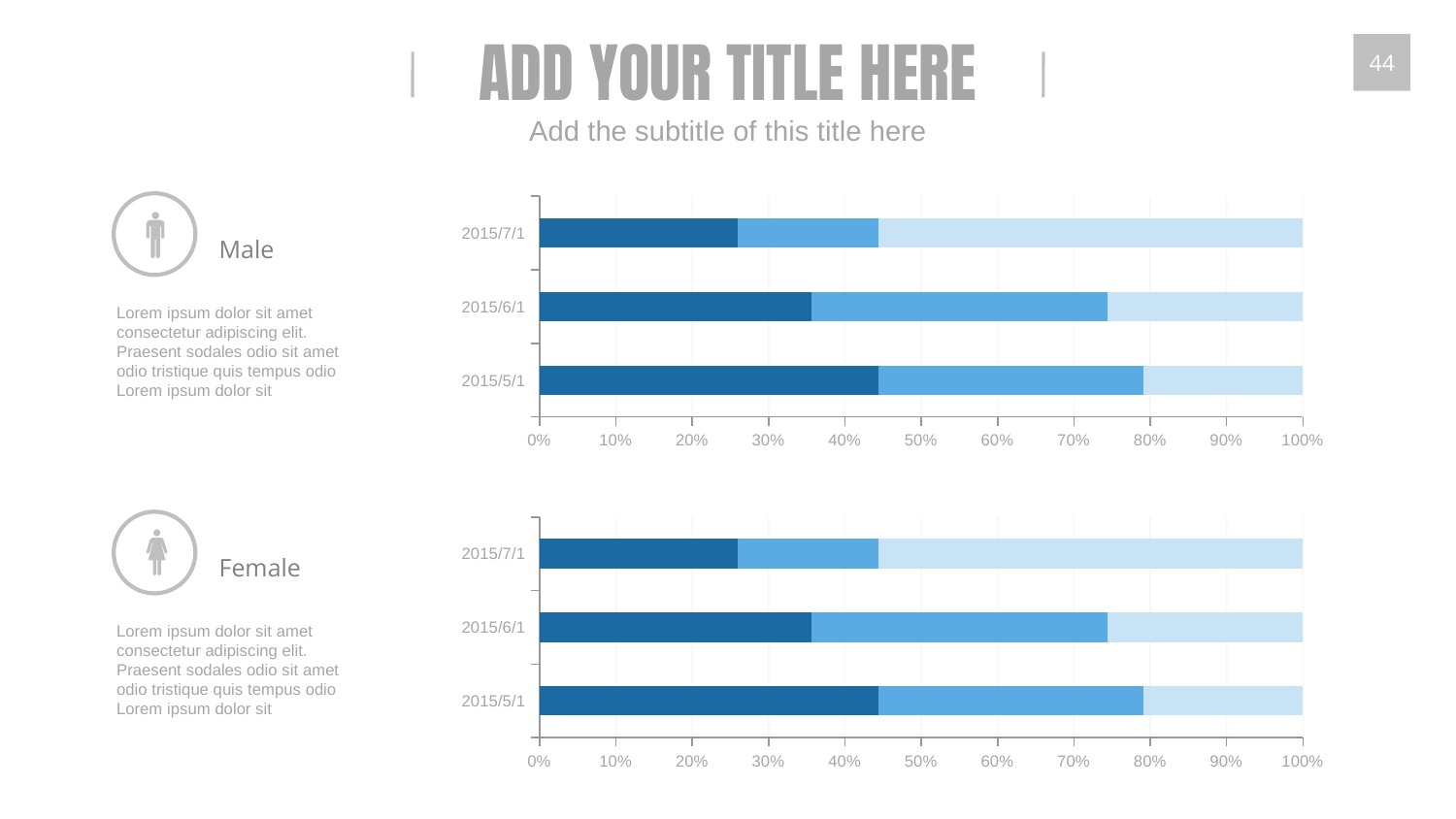

ADD YOUR TITLE HERE
Add the subtitle of this title here
44

### Chart

| Category | Series 1 | Series 12 | Series 13 |
|---|---|---|---|
| 42125 | 32.0 | 25.0 | 15.0 |
| 42156 | 32.0 | 35.0 | 23.0 |
| 42186 | 28.0 | 20.0 | 60.0 |

Male
Lorem ipsum dolor sit amet consectetur adipiscing elit. Praesent sodales odio sit amet odio tristique quis tempus odio Lorem ipsum dolor sit

Female
Lorem ipsum dolor sit amet consectetur adipiscing elit. Praesent sodales odio sit amet odio tristique quis tempus odio Lorem ipsum dolor sit

### Chart

| Category | Series 1 | Series 12 | Series 13 |
|---|---|---|---|
| 42125 | 32.0 | 25.0 | 15.0 |
| 42156 | 32.0 | 35.0 | 23.0 |
| 42186 | 28.0 | 20.0 | 60.0 |